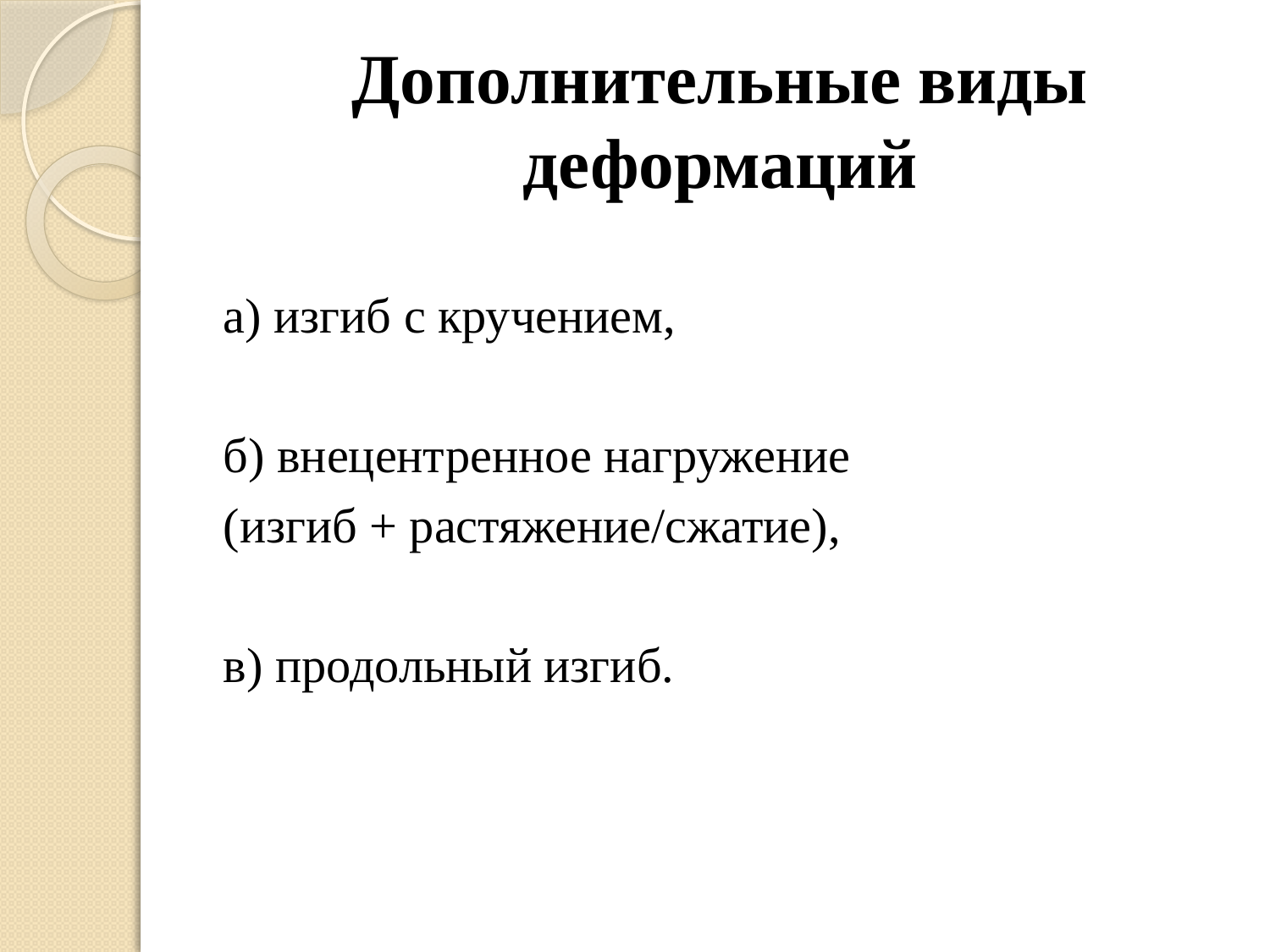

# Дополнительные виды деформаций
а) изгиб с кручением,

б) внецентренное нагружение
(изгиб + растяжение/сжатие),

в) продольный изгиб.